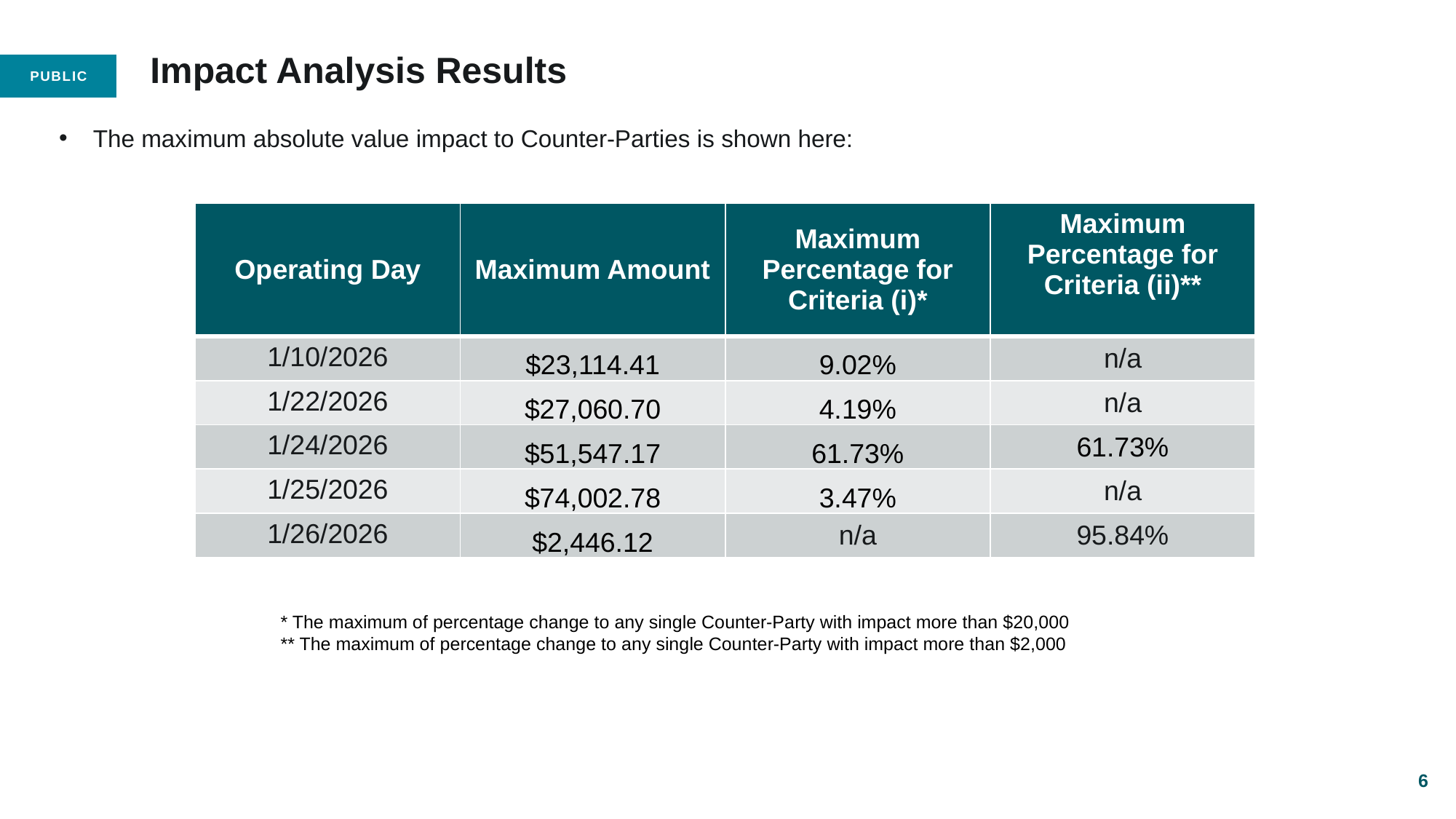

# Impact Analysis Results
The maximum absolute value impact to Counter-Parties is shown here:

| Operating Day | Maximum Amount | Maximum Percentage for Criteria (i)\* | Maximum Percentage for Criteria (ii)\*\* |
| --- | --- | --- | --- |
| 1/10/2026 | $23,114.41 | 9.02% | n/a |
| 1/22/2026 | $27,060.70 | 4.19% | n/a |
| 1/24/2026 | $51,547.17 | 61.73% | 61.73% |
| 1/25/2026 | $74,002.78 | 3.47% | n/a |
| 1/26/2026 | $2,446.12 | n/a | 95.84% |
* The maximum of percentage change to any single Counter-Party with impact more than $20,000
** The maximum of percentage change to any single Counter-Party with impact more than $2,000
6